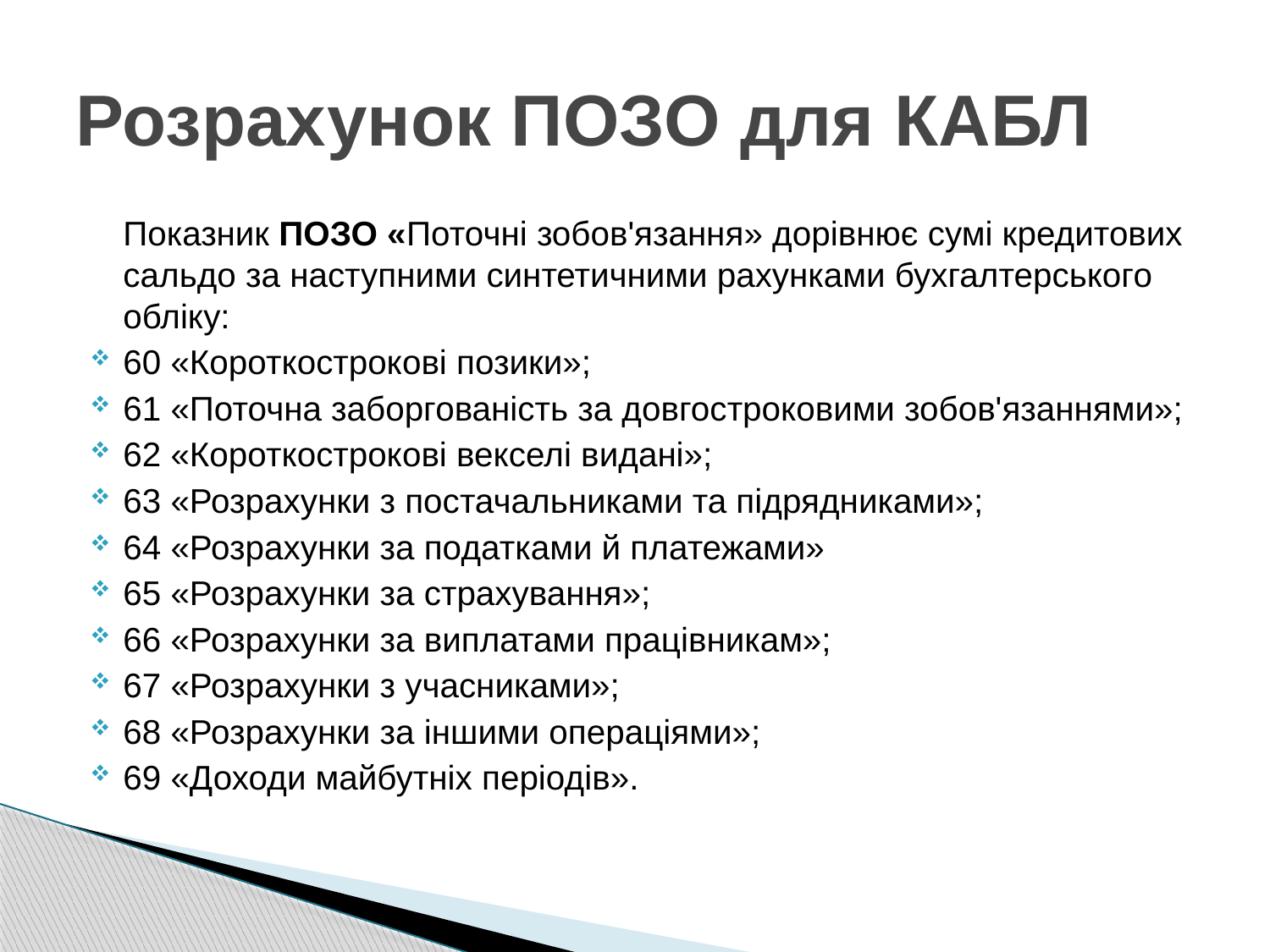

# Розрахунок ПОЗО для КАБЛ
	Показник ПОЗО «Поточні зобов'язання» дорівнює сумі кредитових сальдо за наступними синтетичними рахунками бухгалтерського обліку:
	60 «Короткострокові позики»;
	61 «Поточна заборгованість за довгостроковими зобов'язаннями»;
	62 «Короткострокові векселі видані»;
	63 «Розрахунки з постачальниками та підрядниками»;
	64 «Розрахунки за податками й платежами»
	65 «Розрахунки за страхування»;
	66 «Розрахунки за виплатами працівникам»;
	67 «Розрахунки з учасниками»;
	68 «Розрахунки за іншими операціями»;
	69 «Доходи майбутніх періодів».